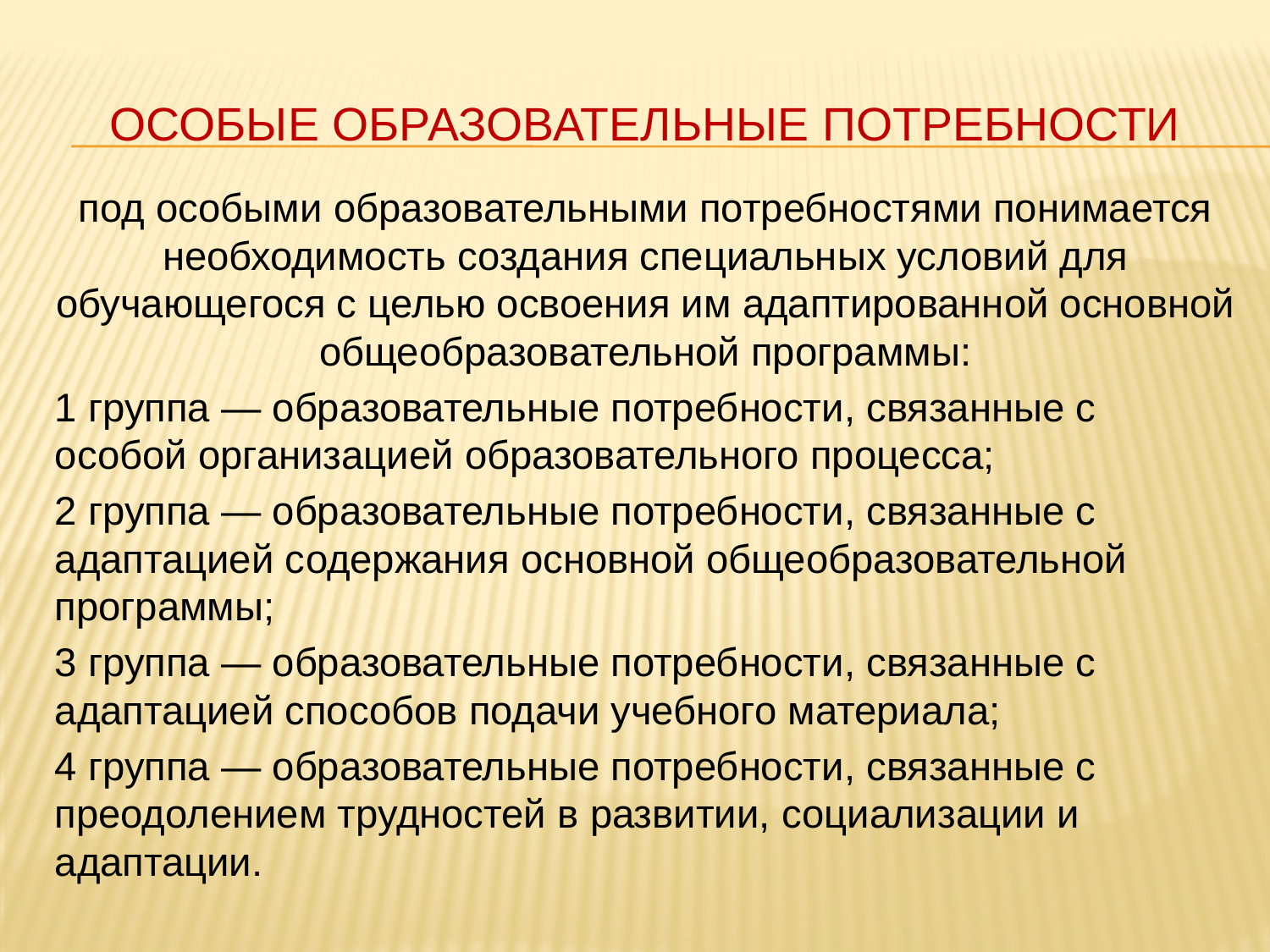

# Особые образовательные потребности
под особыми образовательными потребностями понимается необходимость создания специальных условий для обучающегося с целью освоения им адаптированной основной общеобразовательной программы:
1 группа — образовательные потребности, связанные с особой организацией образовательного процесса;
2 группа — образовательные потребности, связанные с адаптацией содержания основной общеобразовательной программы;
3 группа — образовательные потребности, связанные с адаптацией способов подачи учебного материала;
4 группа — образовательные потребности, связанные с преодолением трудностей в развитии, социализации и адаптации.